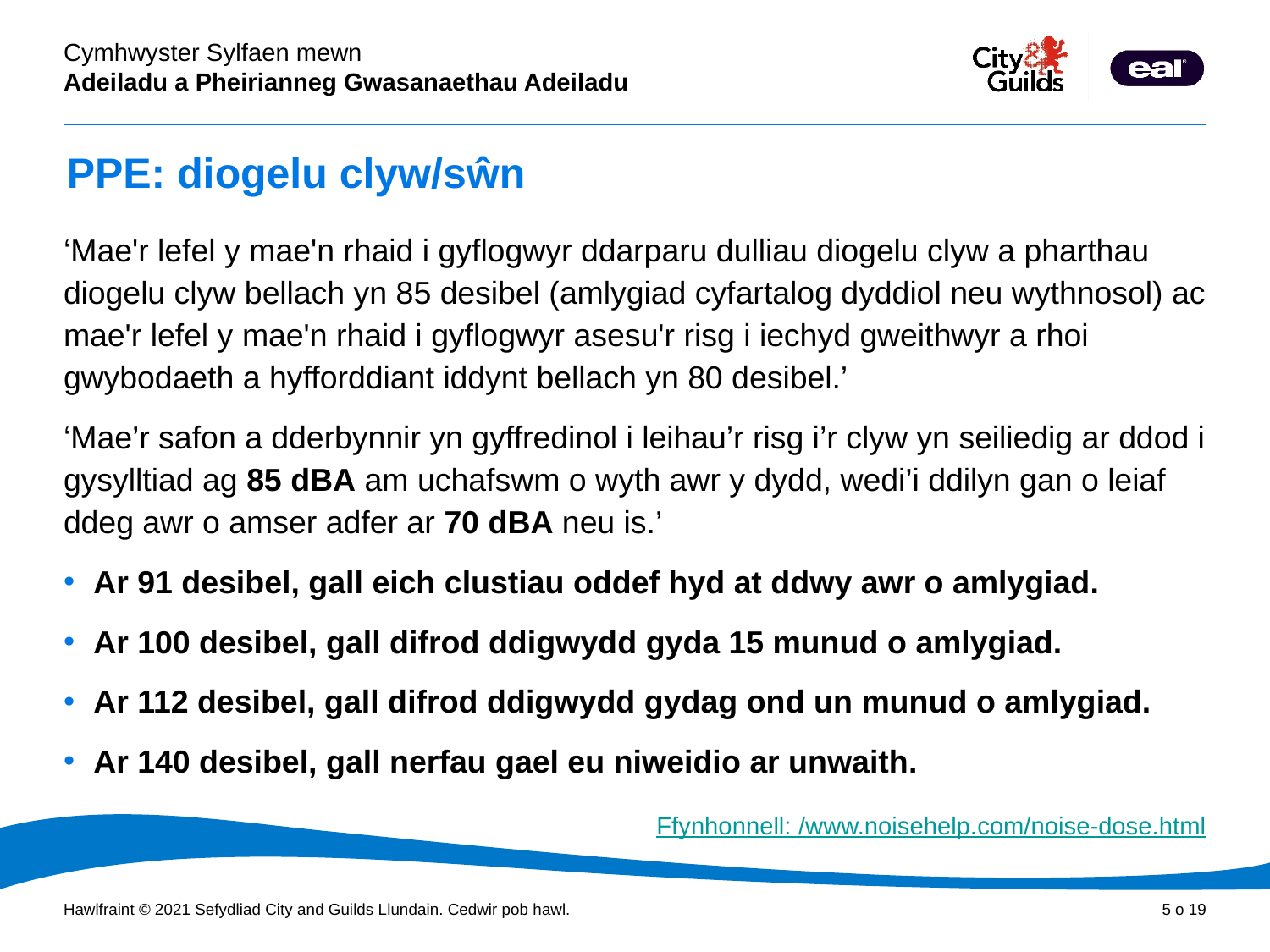

# PPE: diogelu clyw/sŵn
‘Mae'r lefel y mae'n rhaid i gyflogwyr ddarparu dulliau diogelu clyw a pharthau diogelu clyw bellach yn 85 desibel (amlygiad cyfartalog dyddiol neu wythnosol) ac mae'r lefel y mae'n rhaid i gyflogwyr asesu'r risg i iechyd gweithwyr a rhoi gwybodaeth a hyfforddiant iddynt bellach yn 80 desibel.’
‘Mae’r safon a dderbynnir yn gyffredinol i leihau’r risg i’r clyw yn seiliedig ar ddod i gysylltiad ag 85 dBA am uchafswm o wyth awr y dydd, wedi’i ddilyn gan o leiaf ddeg awr o amser adfer ar 70 dBA neu is.’
Ar 91 desibel, gall eich clustiau oddef hyd at ddwy awr o amlygiad.
Ar 100 desibel, gall difrod ddigwydd gyda 15 munud o amlygiad.
Ar 112 desibel, gall difrod ddigwydd gydag ond un munud o amlygiad.
Ar 140 desibel, gall nerfau gael eu niweidio ar unwaith.
Ffynhonnell: /www.noisehelp.com/noise-dose.html